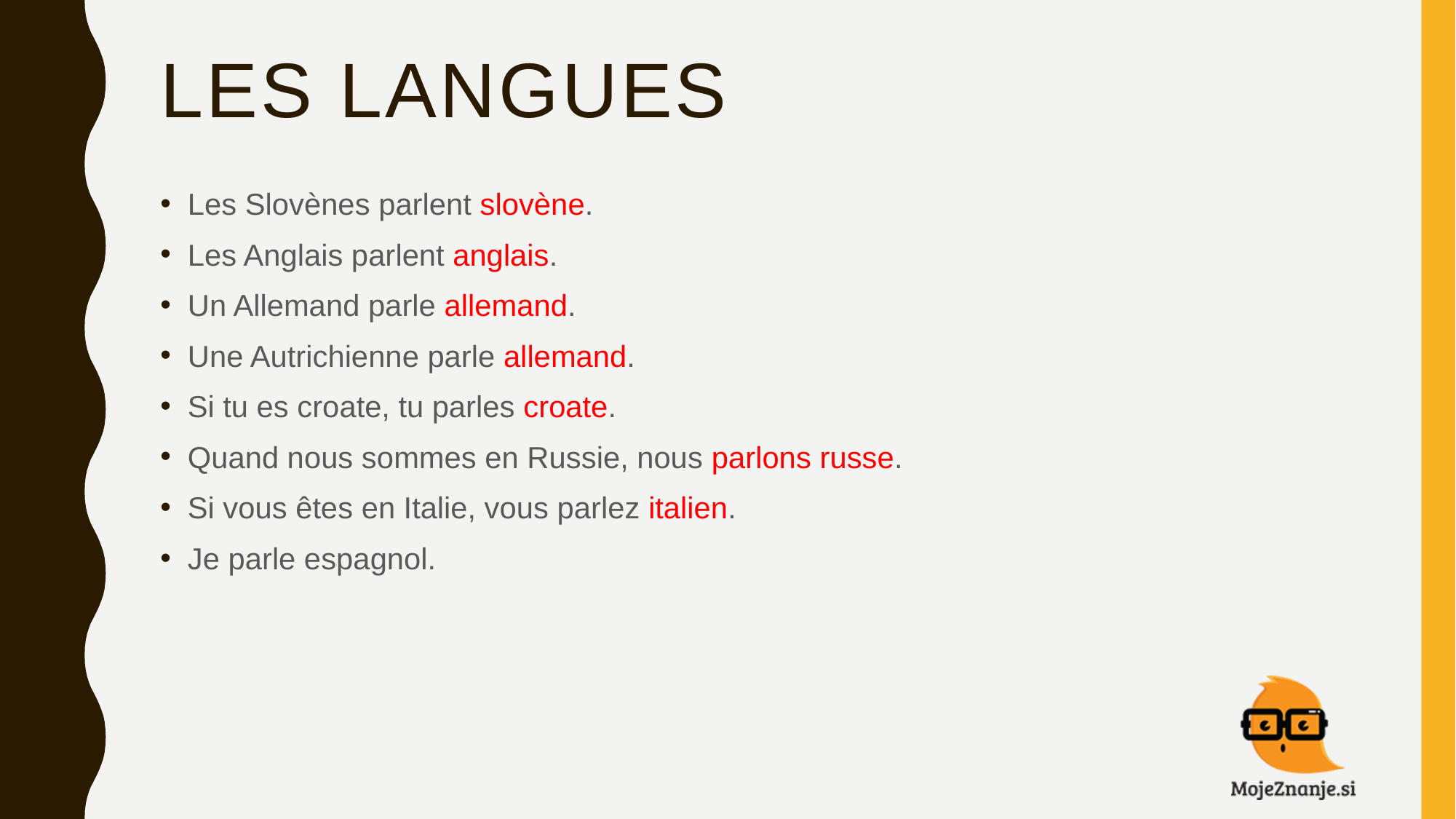

# Les langues
Les Slovènes parlent slovène.
Les Anglais parlent anglais.
Un Allemand parle allemand.
Une Autrichienne parle allemand.
Si tu es croate, tu parles croate.
Quand nous sommes en Russie, nous parlons russe.
Si vous êtes en Italie, vous parlez italien.
Je parle espagnol.